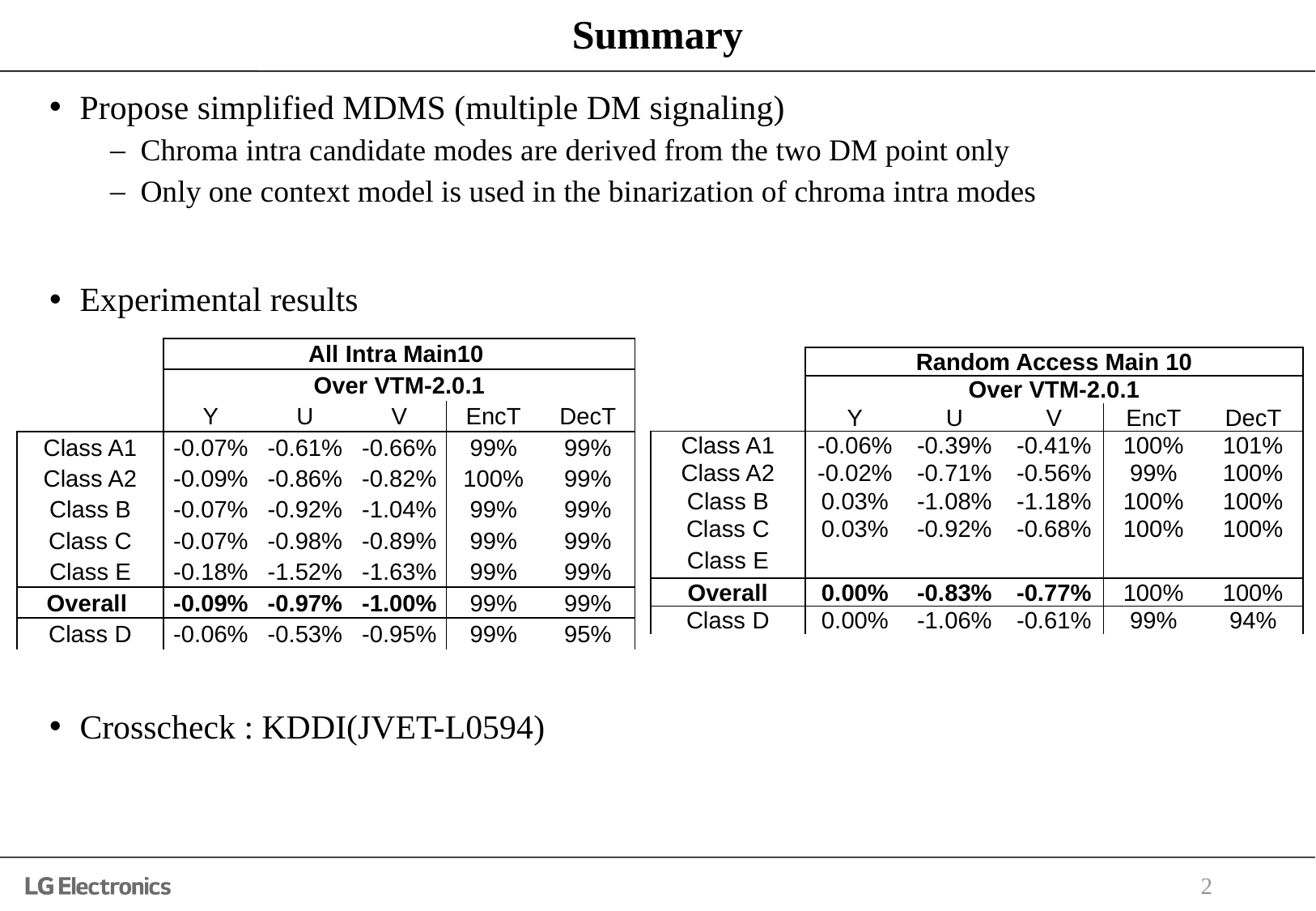

# Summary
Propose simplified MDMS (multiple DM signaling)
Chroma intra candidate modes are derived from the two DM point only
Only one context model is used in the binarization of chroma intra modes

Experimental results

Crosscheck : KDDI(JVET-L0594)
|  | All Intra Main10 |  |  |  |  |
| --- | --- | --- | --- | --- | --- |
|  | Over VTM-2.0.1 |  |  |  |  |
|  | Y | U | V | EncT | DecT |
| Class A1 | -0.07% | -0.61% | -0.66% | 99% | 99% |
| Class A2 | -0.09% | -0.86% | -0.82% | 100% | 99% |
| Class B | -0.07% | -0.92% | -1.04% | 99% | 99% |
| Class C | -0.07% | -0.98% | -0.89% | 99% | 99% |
| Class E | -0.18% | -1.52% | -1.63% | 99% | 99% |
| Overall | -0.09% | -0.97% | -1.00% | 99% | 99% |
| Class D | -0.06% | -0.53% | -0.95% | 99% | 95% |
|  | Random Access Main 10 |  |  |  |  |
| --- | --- | --- | --- | --- | --- |
|  | Over VTM-2.0.1 |  |  |  |  |
|  | Y | U | V | EncT | DecT |
| Class A1 | -0.06% | -0.39% | -0.41% | 100% | 101% |
| Class A2 | -0.02% | -0.71% | -0.56% | 99% | 100% |
| Class B | 0.03% | -1.08% | -1.18% | 100% | 100% |
| Class C | 0.03% | -0.92% | -0.68% | 100% | 100% |
| Class E |  |  |  |  |  |
| Overall | 0.00% | -0.83% | -0.77% | 100% | 100% |
| Class D | 0.00% | -1.06% | -0.61% | 99% | 94% |
2